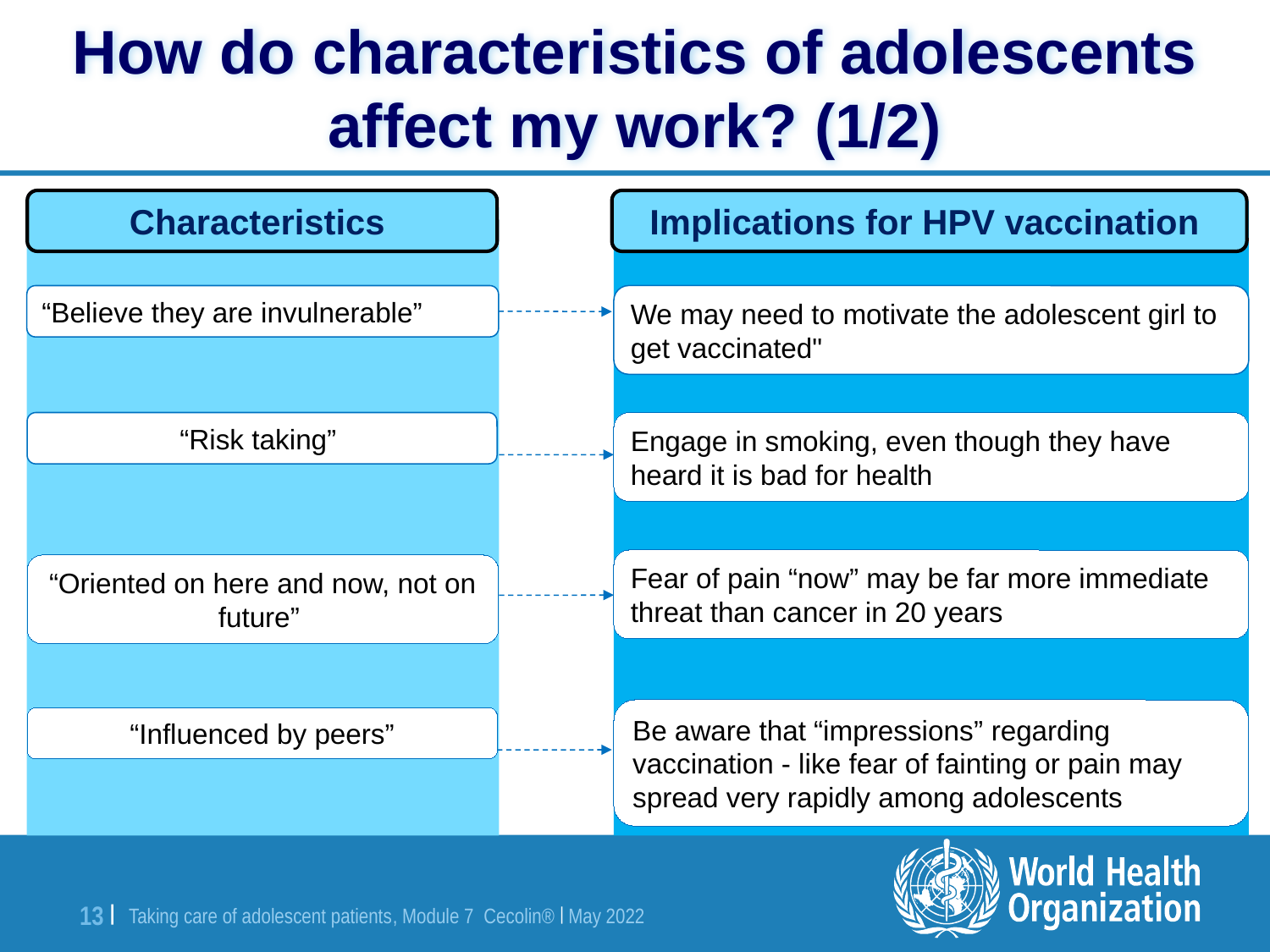

# How do characteristics of adolescents affect my work? (1/2)
Characteristics
Implications for HPV vaccination

“Believe they are invulnerable”
We may need to motivate the adolescent girl to get vaccinated"
“Risk taking”
Engage in smoking, even though they have heard it is bad for health
Fear of pain “now” may be far more immediate  threat than cancer in 20 years
“Oriented on here and now, not on future”
Be aware that “impressions” regarding vaccination - like fear of fainting or pain may spread very rapidly among adolescents
“Influenced by peers”